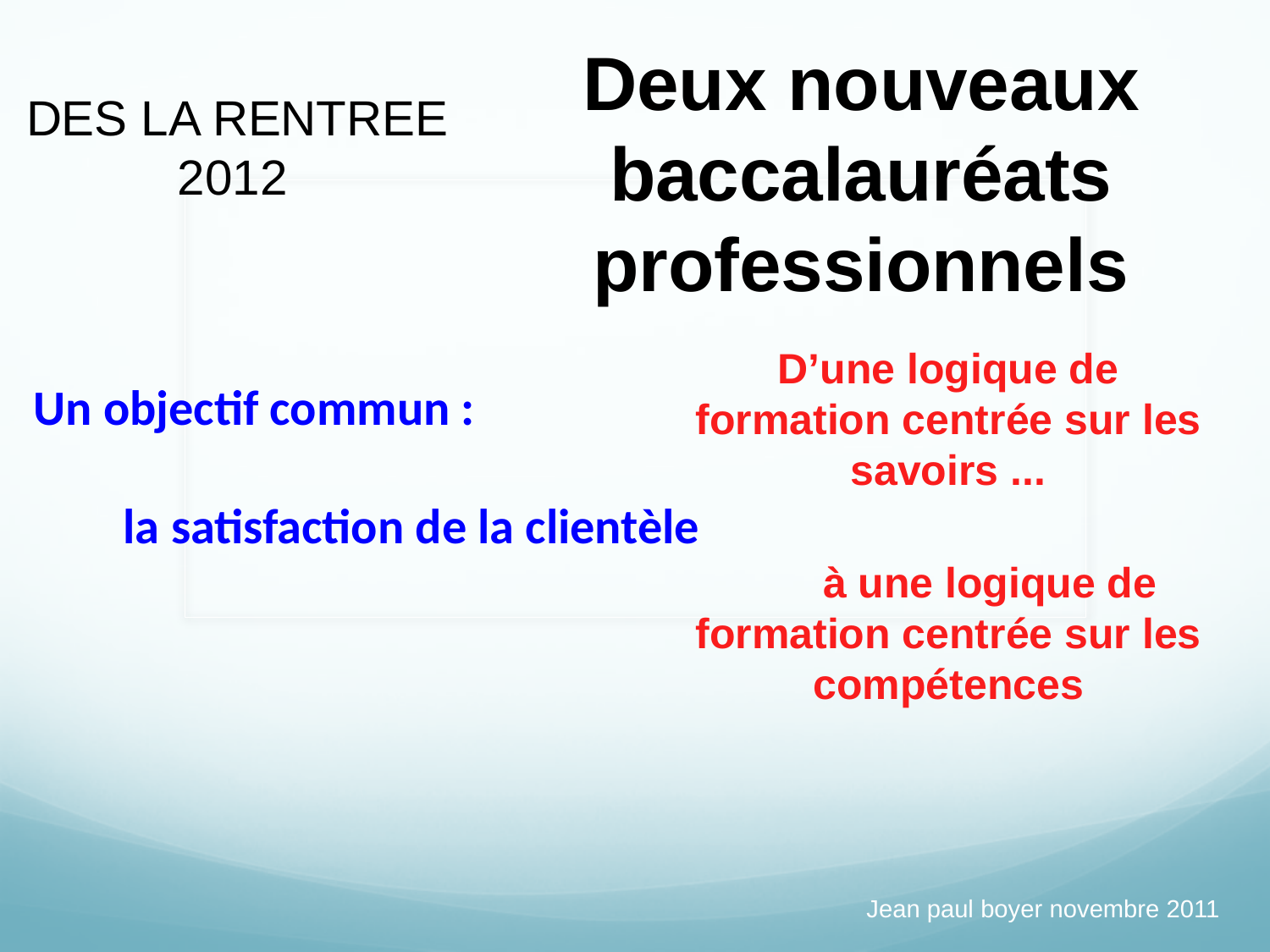

# Deux nouveaux baccalauréats professionnels
 DES LA RENTREE
            2012
D’une logique de formation centrée sur les savoirs ...

       à une logique de formation centrée sur les compétences
Un objectif commun :

        la satisfaction de la clientèle
Jean paul boyer novembre 2011